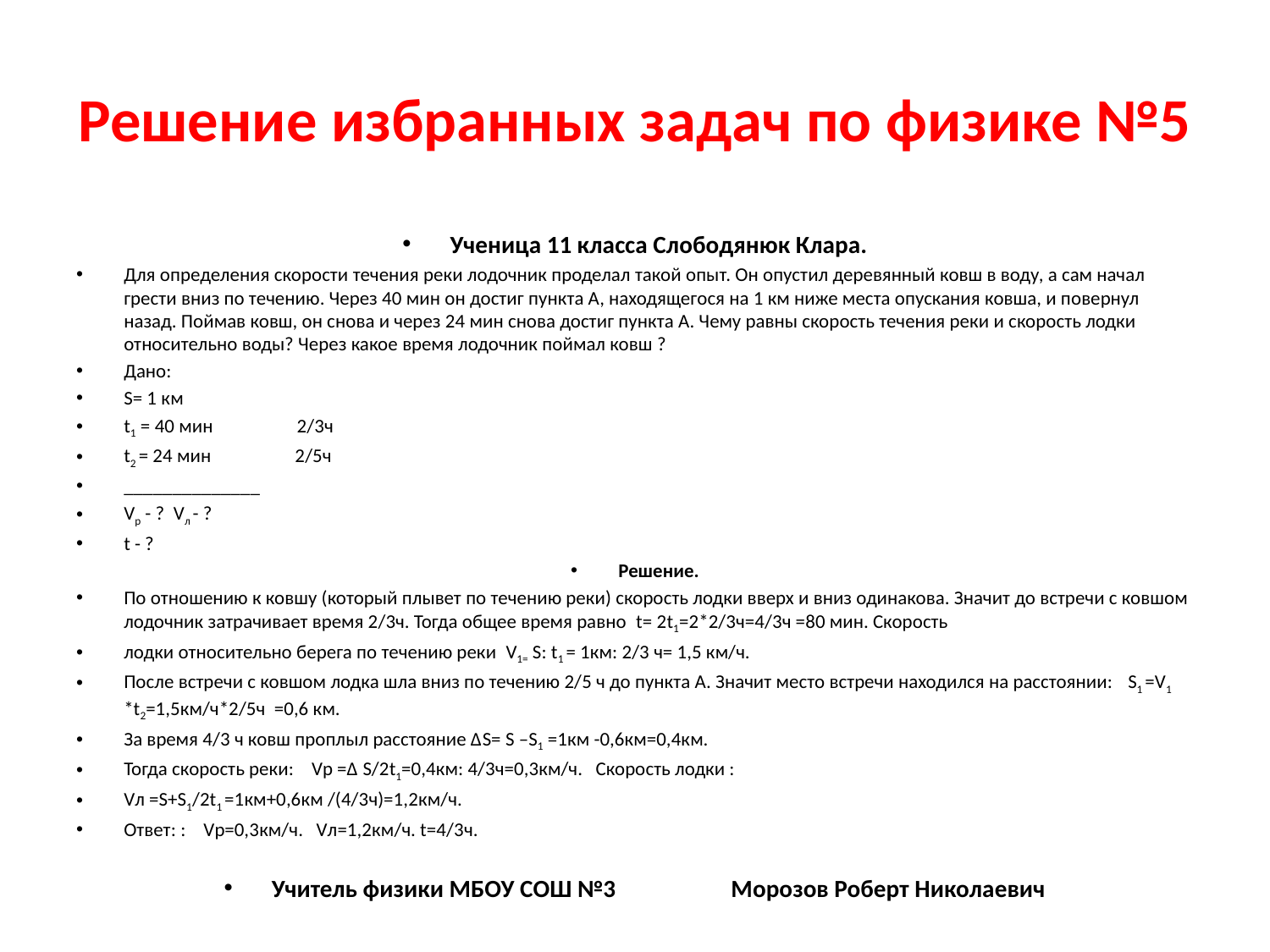

# Решение избранных задач по физике №5
Ученица 11 класса Слободянюк Клара.
Для определения скорости течения реки лодочник проделал такой опыт. Он опустил деревянный ковш в воду, а сам начал грести вниз по течению. Через 40 мин он достиг пункта А, находящегося на 1 км ниже места опускания ковша, и повернул назад. Поймав ковш, он снова и через 24 мин снова достиг пункта А. Чему равны скорость течения реки и скорость лодки относительно воды? Через какое время лодочник поймал ковш ?
Дано:
S= 1 км
t1 = 40 мин                   2/3ч
t2 = 24 мин                   2/5ч
______________
Vр - ?  Vл - ?
t - ?
Решение.
По отношению к ковшу (который плывет по течению реки) скорость лодки вверх и вниз одинакова. Значит до встречи с ковшом лодочник затрачивает время 2/3ч. Тогда общее время равно  t= 2t1=2*2/3ч=4/3ч =80 мин. Скорость
лодки относительно берега по течению реки  V1= S: t1 = 1км: 2/3 ч= 1,5 км/ч.
После встречи с ковшом лодка шла вниз по течению 2/5 ч до пункта А. Значит место встречи находился на расстоянии:   S1 =V1 *t2=1,5км/ч*2/5ч  =0,6 км.
За время 4/3 ч ковш проплыл расстояние ∆S= S –S1 =1км -0,6км=0,4км.
Тогда скорость реки:    Vр =∆ S/2t1=0,4км: 4/3ч=0,3км/ч.   Скорость лодки :
Vл =S+S1/2t1 =1км+0,6км /(4/3ч)=1,2км/ч.
Ответ: :    Vр=0,3км/ч.   Vл=1,2км/ч. t=4/3ч.

Учитель физики МБОУ СОШ №3                     Морозов Роберт Николаевич